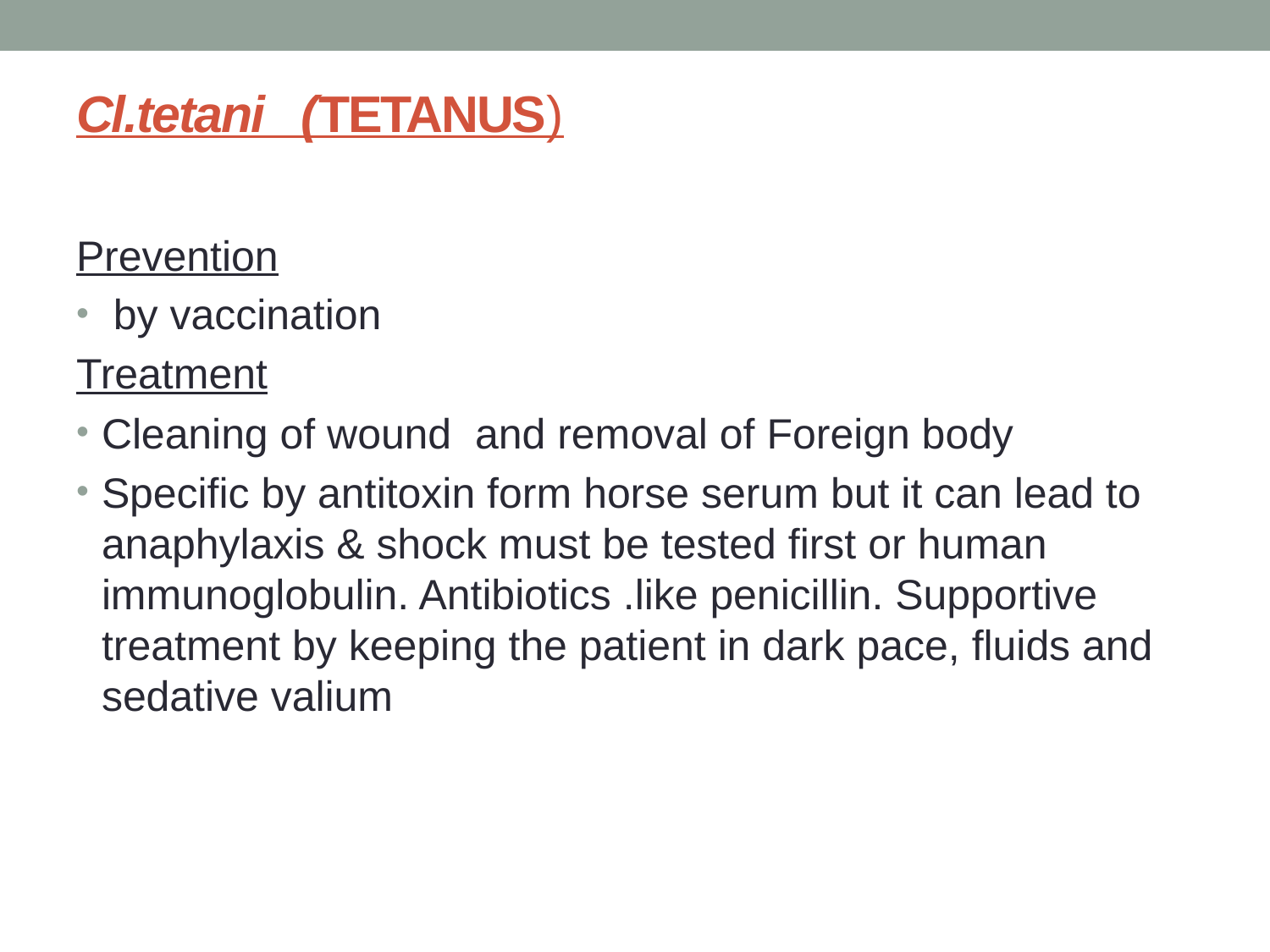

# Cl.tetani   (TETANUS)
Prevention
 by vaccination
Treatment
Cleaning of wound  and removal of Foreign body
Specific by antitoxin form horse serum but it can lead to  anaphylaxis & shock must be tested first or human immunoglobulin. Antibiotics .like penicillin. Supportive treatment by keeping the patient in dark pace, fluids and sedative valium